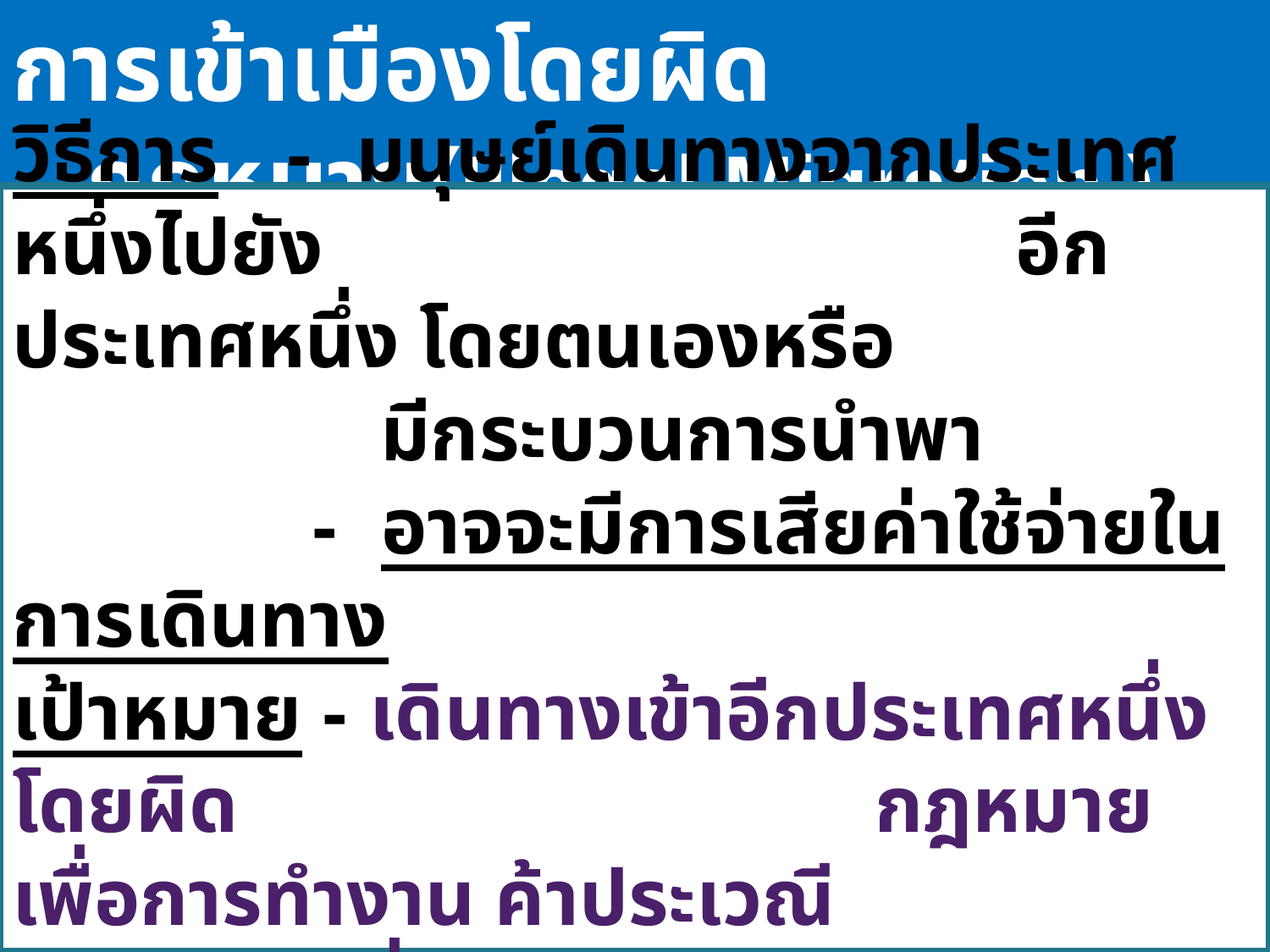

การเข้าเมืองโดยผิดกฎหมาย(Illegal Migration )

วิธีการ	 -  มนุษย์เดินทางจากประเทศหนึ่งไปยัง                   	            อีกประเทศหนึ่ง โดยตนเองหรือ               	            มีกระบวนการนำพา
	        -  อาจจะมีการเสียค่าใช้จ่ายในการเดินทาง
เป้าหมาย - เดินทางเข้าอีกประเทศหนึ่งโดยผิด               		     กฎหมาย เพื่อการทำงาน ค้าประเวณี               		     และอื่นๆ